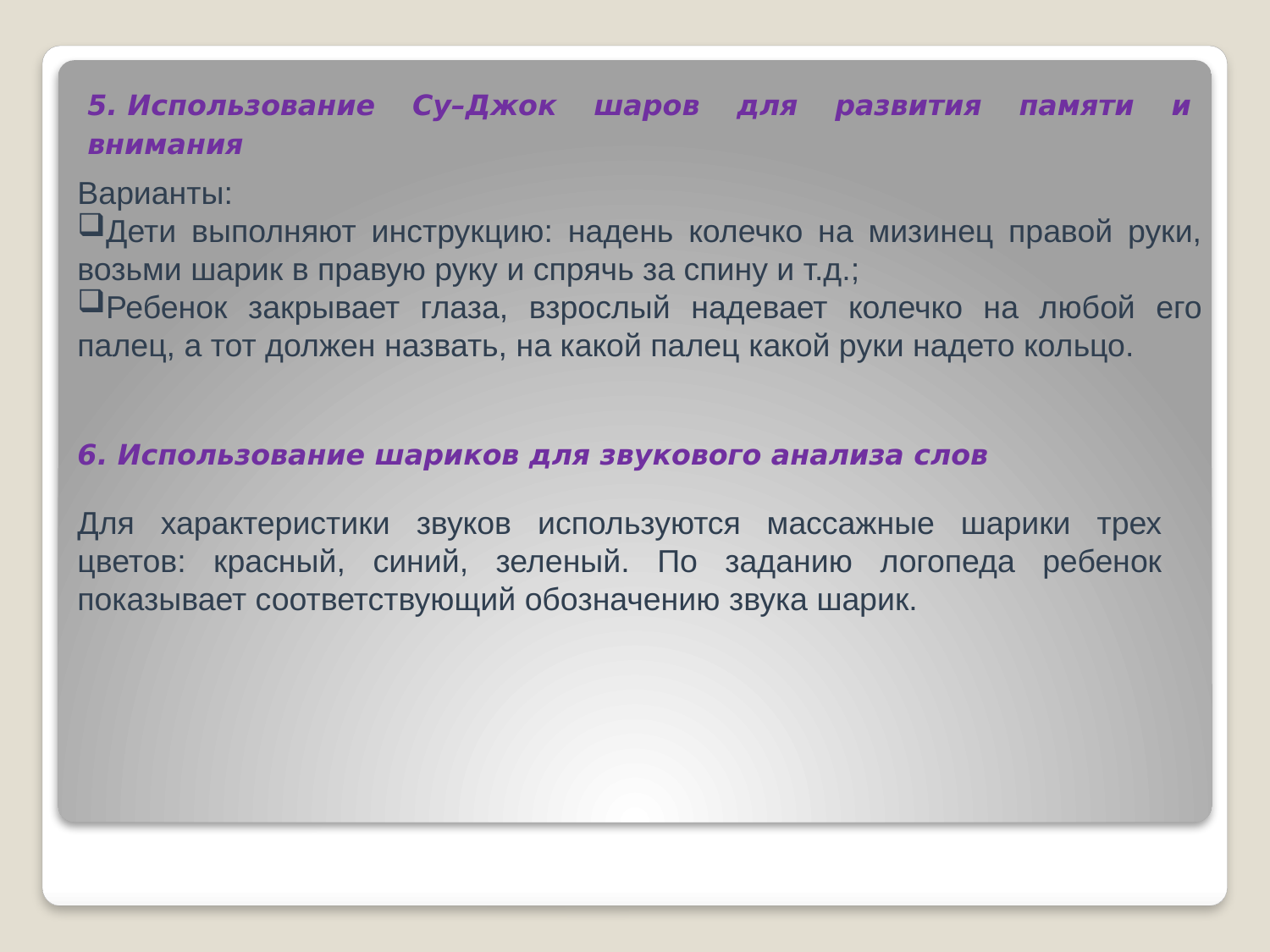

5. Использование Су–Джок шаров для развития памяти и внимания
Варианты:
Дети выполняют инструкцию: надень колечко на мизинец правой руки, возьми шарик в правую руку и спрячь за спину и т.д.;
Ребенок закрывает глаза, взрослый надевает колечко на любой его палец, а тот должен назвать, на какой палец какой руки надето кольцо.
6. Использование шариков для звукового анализа слов
Для характеристики звуков используются массажные шарики трех цветов: красный, синий, зеленый. По заданию логопеда ребенок показывает соответствующий обозначению звука шарик.